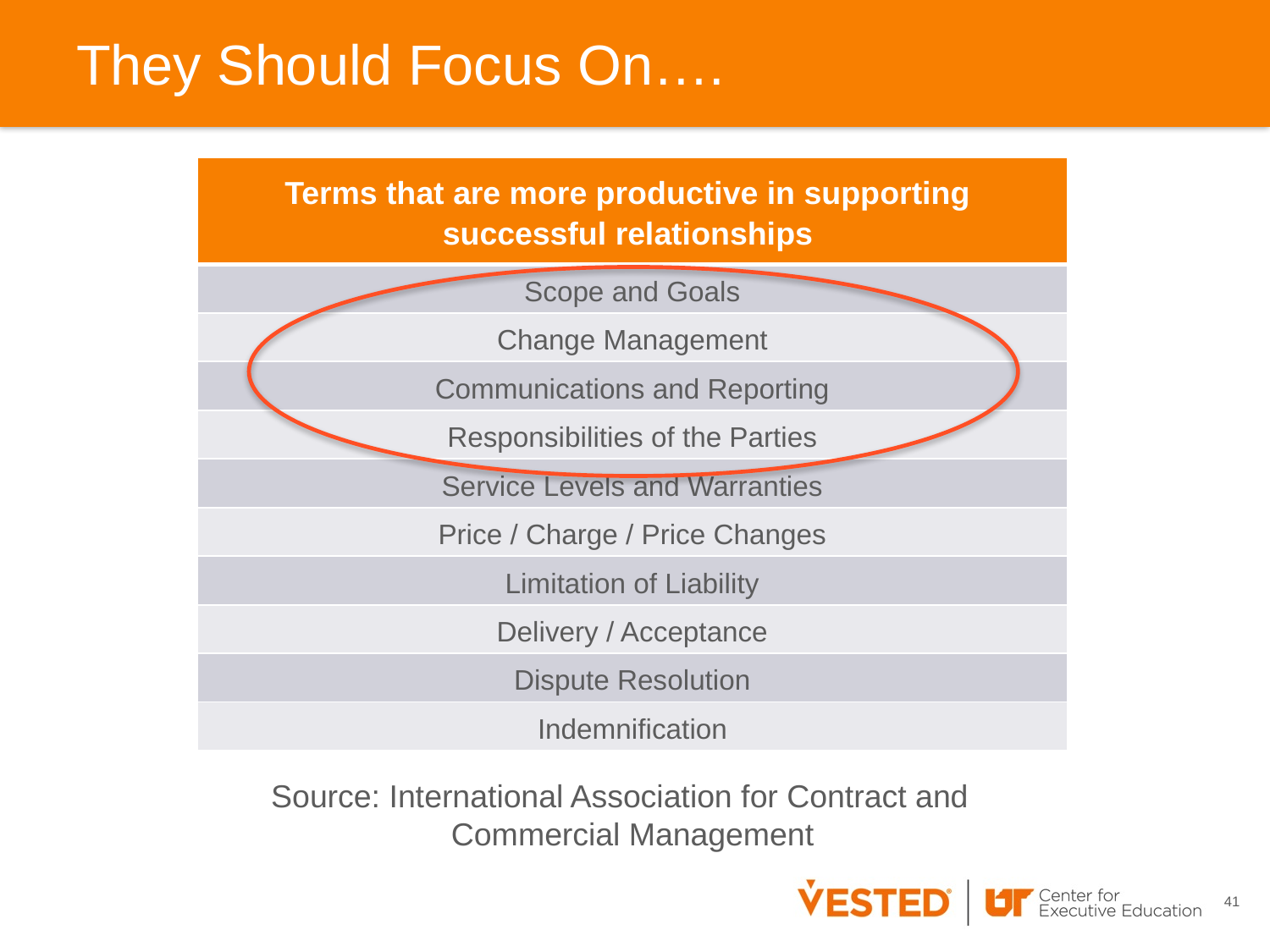

# They Should Focus On….
| Terms that are more productive in supporting successful relationships |
| --- |
| Scope and Goals |
| Change Management |
| Communications and Reporting |
| Responsibilities of the Parties |
| Service Levels and Warranties |
| Price / Charge / Price Changes |
| Limitation of Liability |
| Delivery / Acceptance |
| Dispute Resolution |
| Indemnification |

Source: International Association for Contract and 		      Commercial Management
41